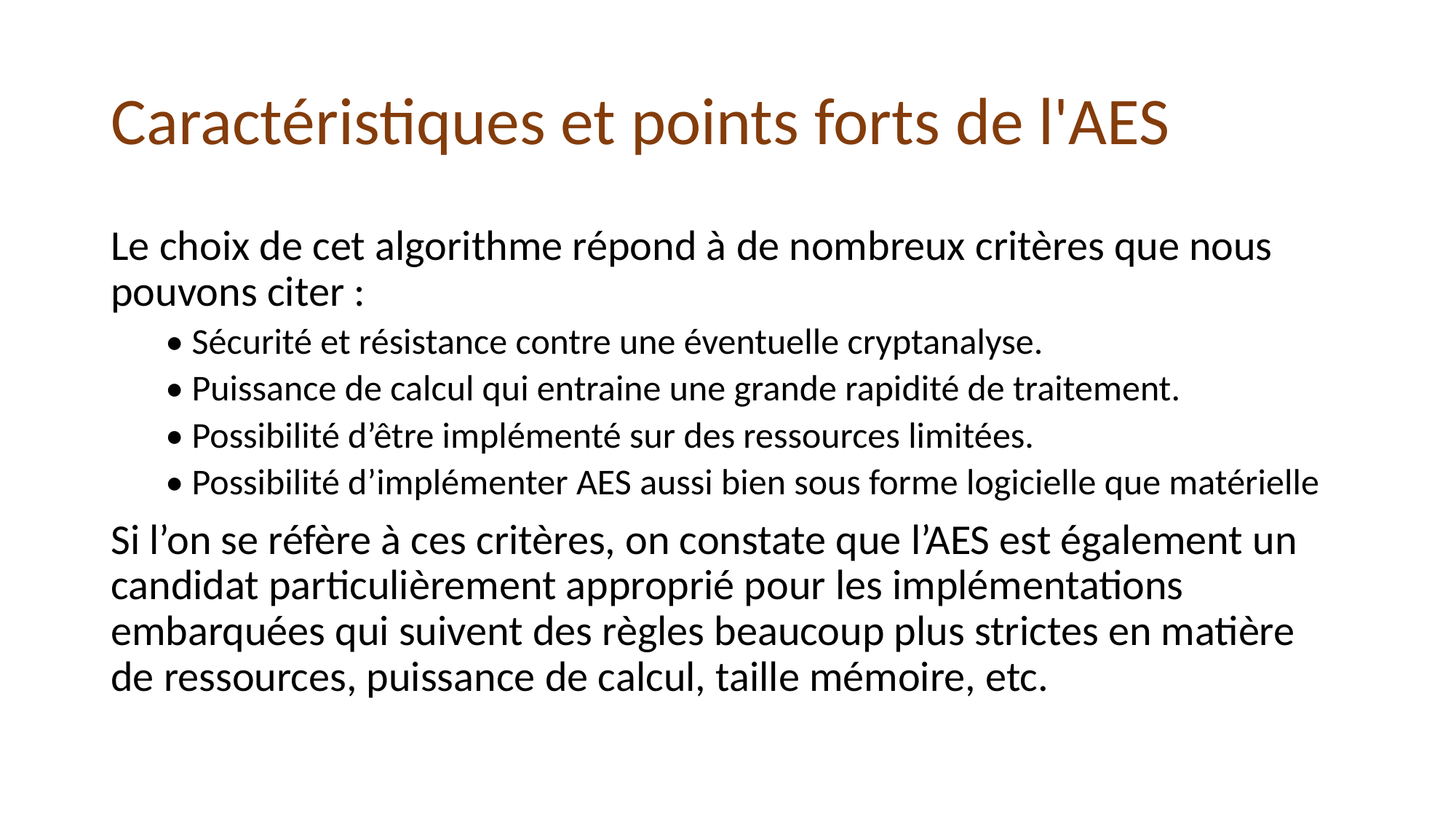

# Caractéristiques et points forts de l'AES
Le choix de cet algorithme répond à de nombreux critères que nous pouvons citer :
• Sécurité et résistance contre une éventuelle cryptanalyse.
• Puissance de calcul qui entraine une grande rapidité de traitement.
• Possibilité d’être implémenté sur des ressources limitées.
• Possibilité d’implémenter AES aussi bien sous forme logicielle que matérielle
Si l’on se réfère à ces critères, on constate que l’AES est également un candidat particulièrement approprié pour les implémentations embarquées qui suivent des règles beaucoup plus strictes en matière de ressources, puissance de calcul, taille mémoire, etc.